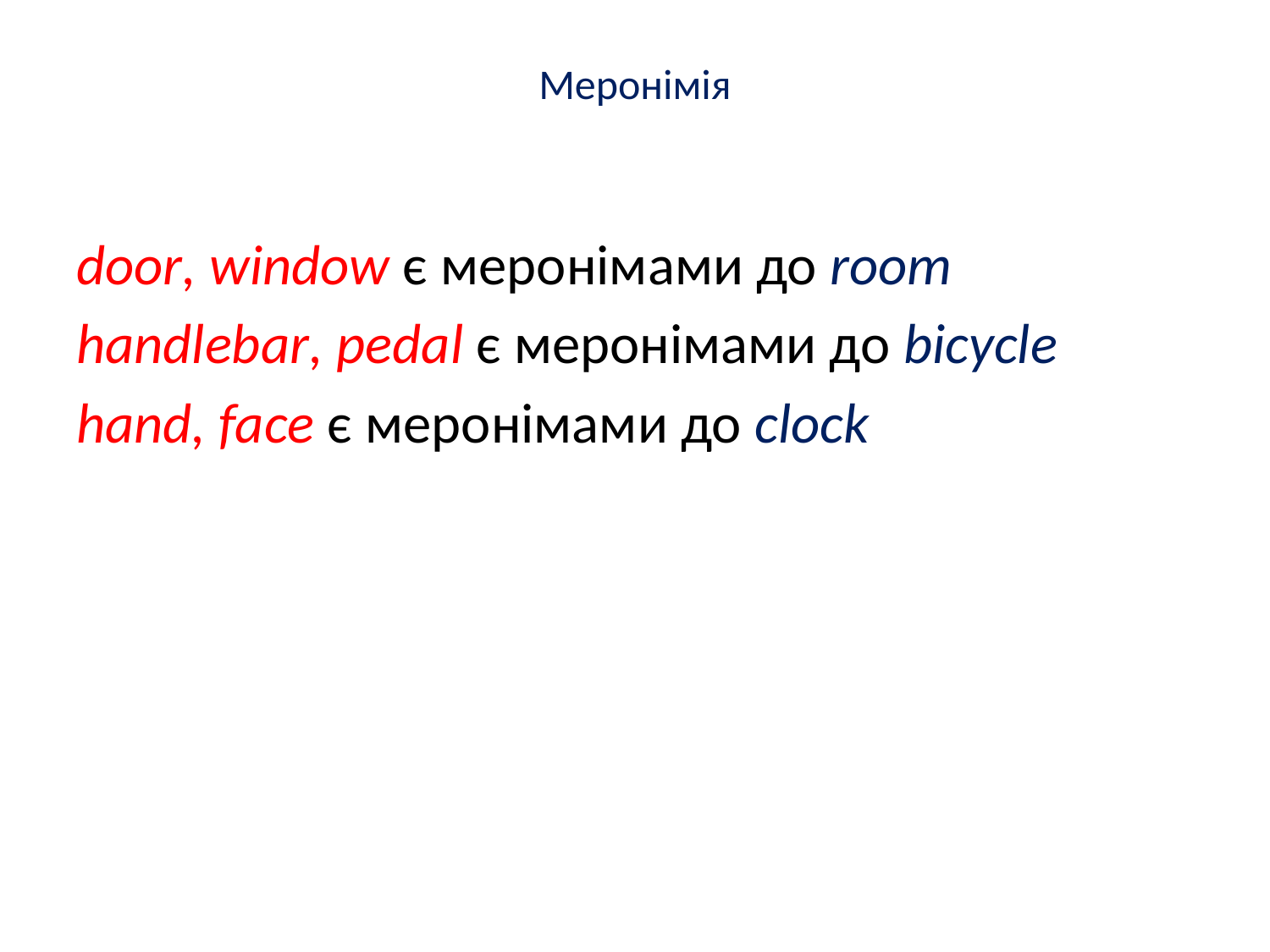

# Меронімія
door, window є меронімами до room
handlebar, pedal є меронімами до bicycle
hand, face є меронімами до clock